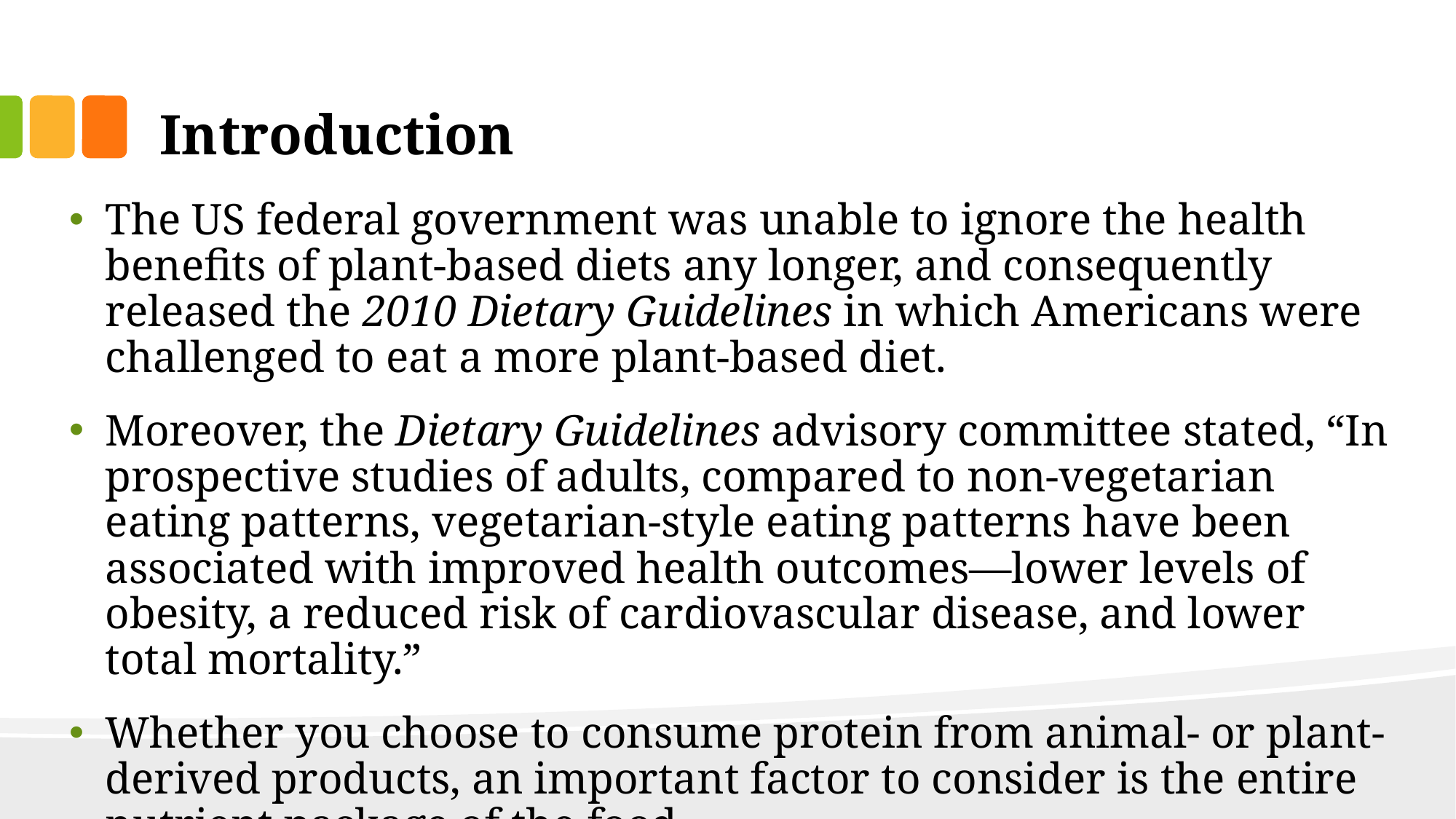

# Introduction
The US federal government was unable to ignore the health benefits of plant-based diets any longer, and consequently released the 2010 Dietary Guidelines in which Americans were challenged to eat a more plant-based diet.
Moreover, the Dietary Guidelines advisory committee stated, “In prospective studies of adults, compared to non-vegetarian eating patterns, vegetarian-style eating patterns have been associated with improved health outcomes—lower levels of obesity, a reduced risk of cardiovascular disease, and lower total mortality.”
Whether you choose to consume protein from animal- or plant-derived products, an important factor to consider is the entire nutrient package of the food.